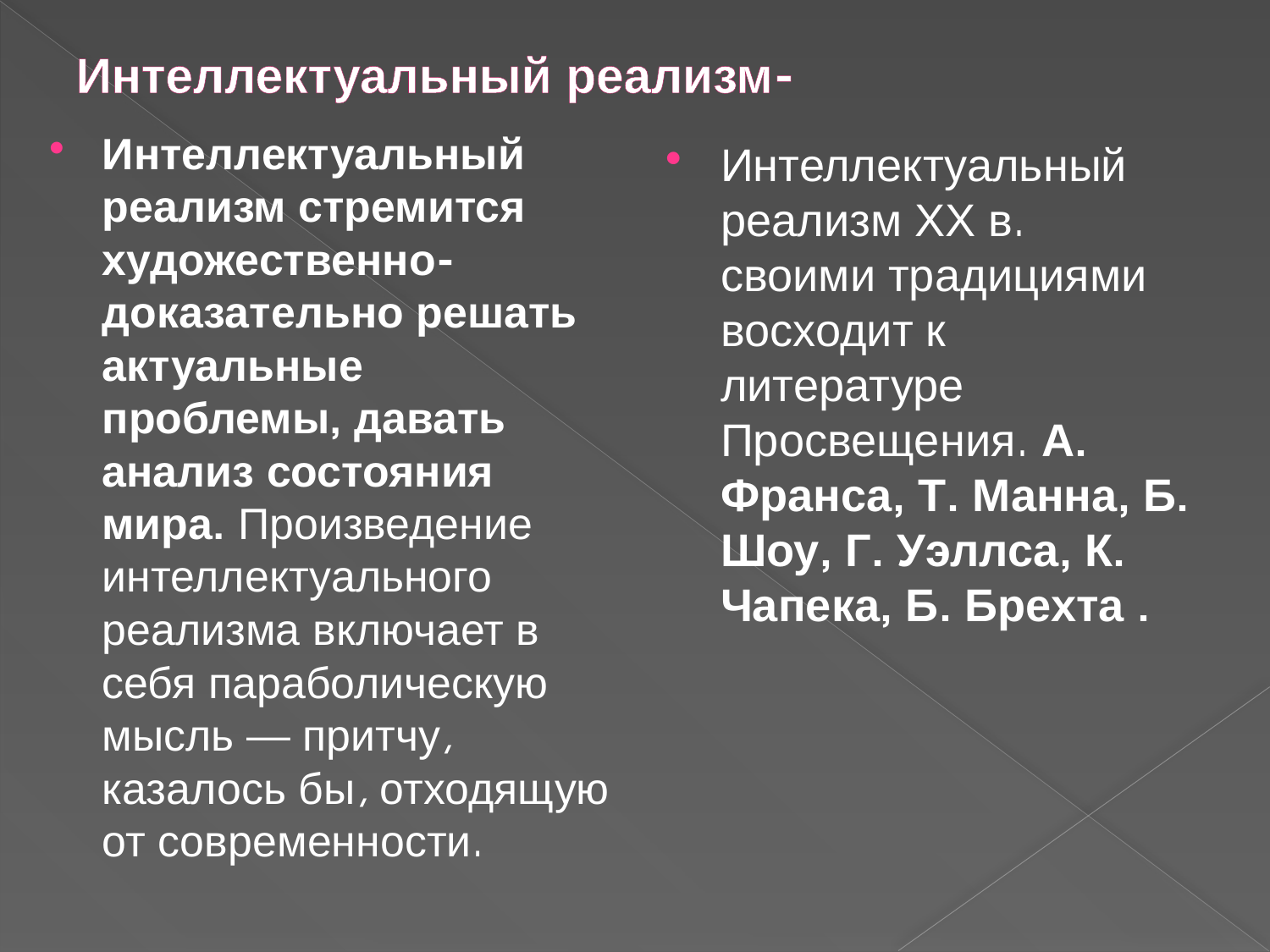

# Интеллектуальный реализм-
Интеллектуальный реализм стремится художественно-доказательно решать актуальные проблемы, давать анализ состояния мира. Произведение интеллектуального реализма включает в себя параболическую мысль — притчу, казалось бы, отходящую от современности.
Интеллектуальный реализм ХХ в. своими традициями восходит к литературе Просвещения. А. Франса, Т. Манна, Б. Шоу, Г. Уэллса, К. Чапека, Б. Брехта .